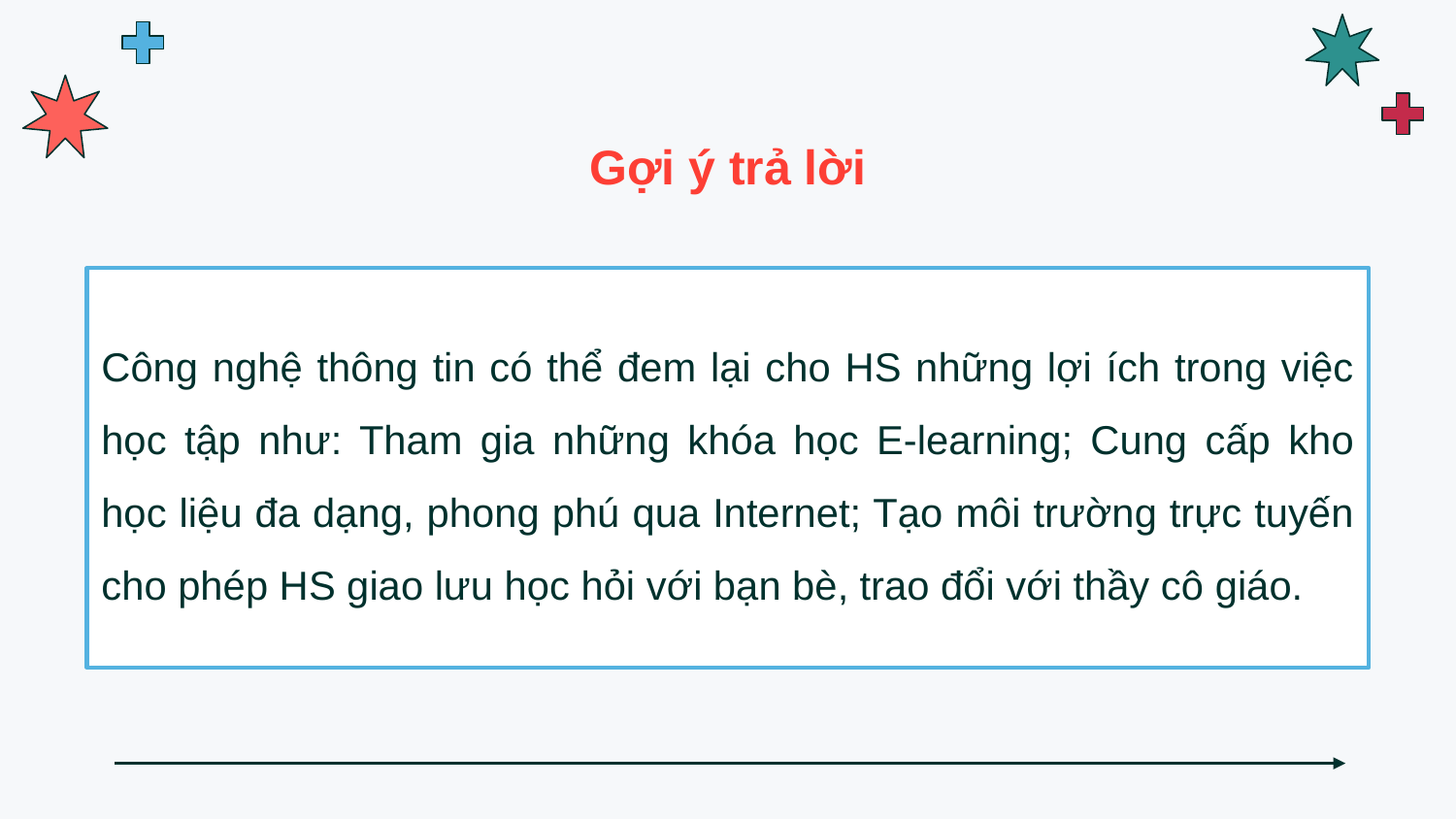

# Gợi ý trả lời
Công nghệ thông tin có thể đem lại cho HS những lợi ích trong việc học tập như: Tham gia những khóa học E-learning; Cung cấp kho học liệu đa dạng, phong phú qua Internet; Tạo môi trường trực tuyến cho phép HS giao lưu học hỏi với bạn bè, trao đổi với thầy cô giáo.